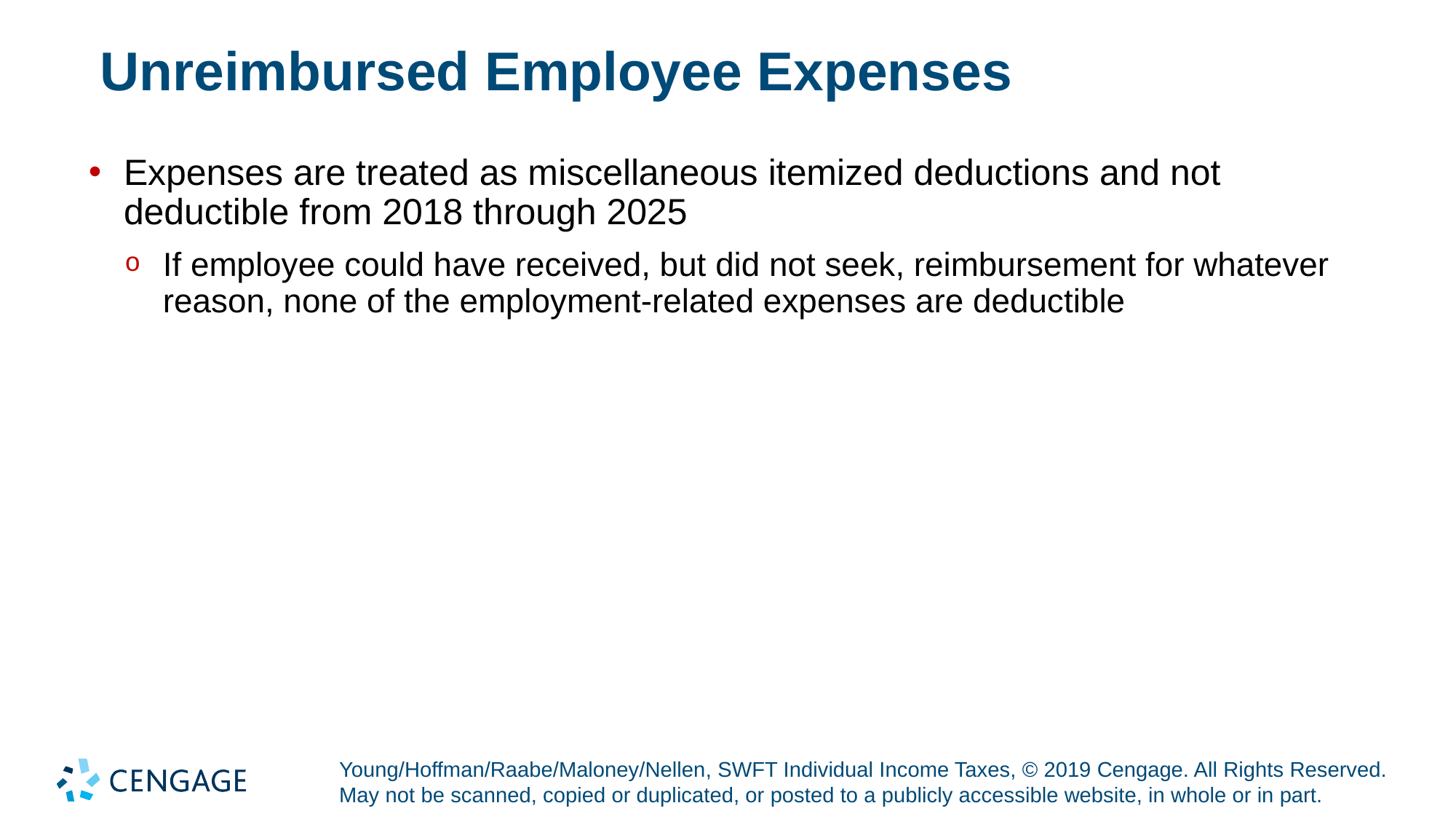

# Unreimbursed Employee Expenses
Expenses are treated as miscellaneous itemized deductions and not deductible from 2018 through 2025
If employee could have received, but did not seek, reimbursement for whatever reason, none of the employment-related expenses are deductible